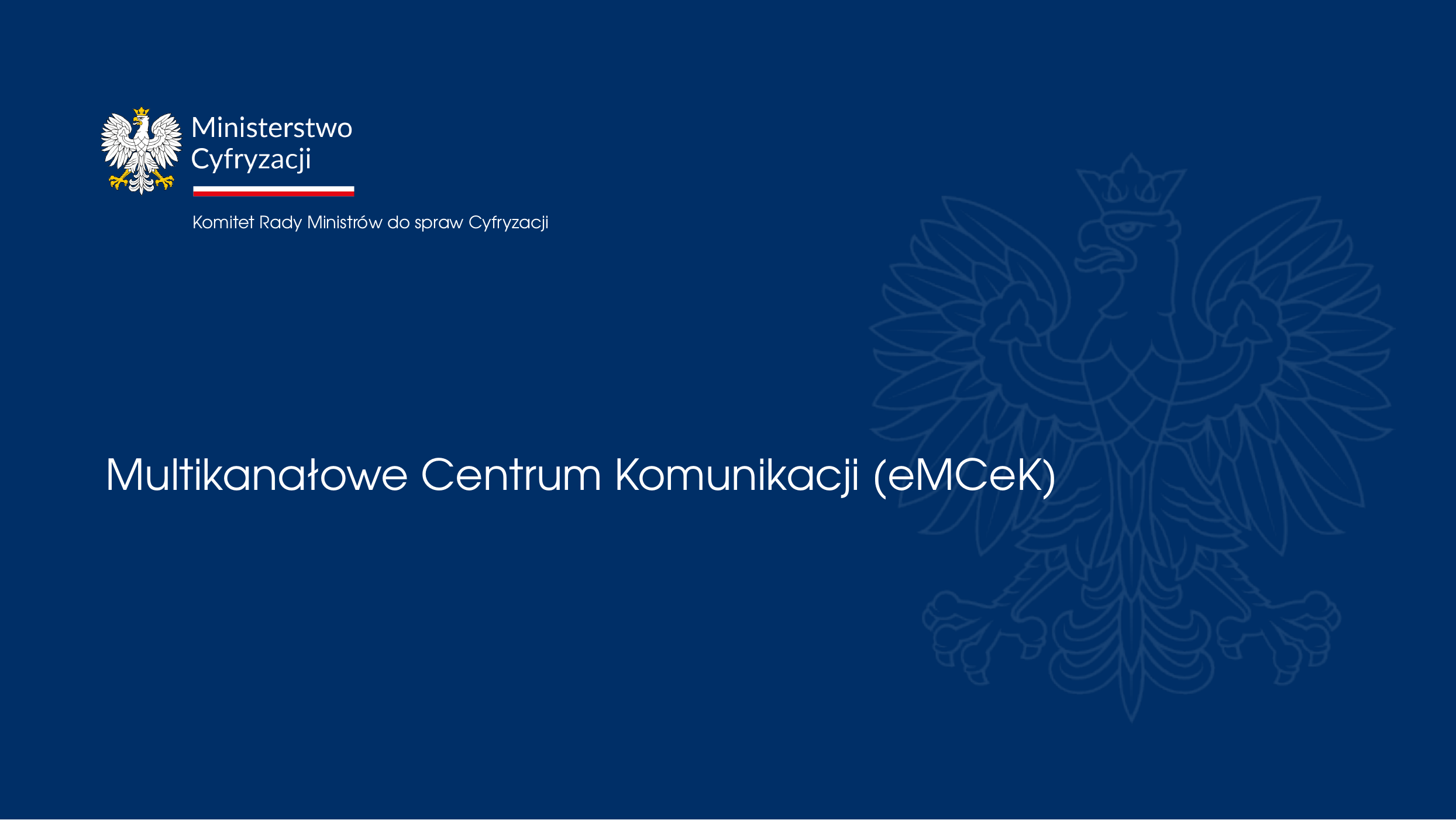

Komitet Rady Ministrów do spraw Cyfryzacji
# Multikanałowe Centrum Komunikacji (eMCeK)